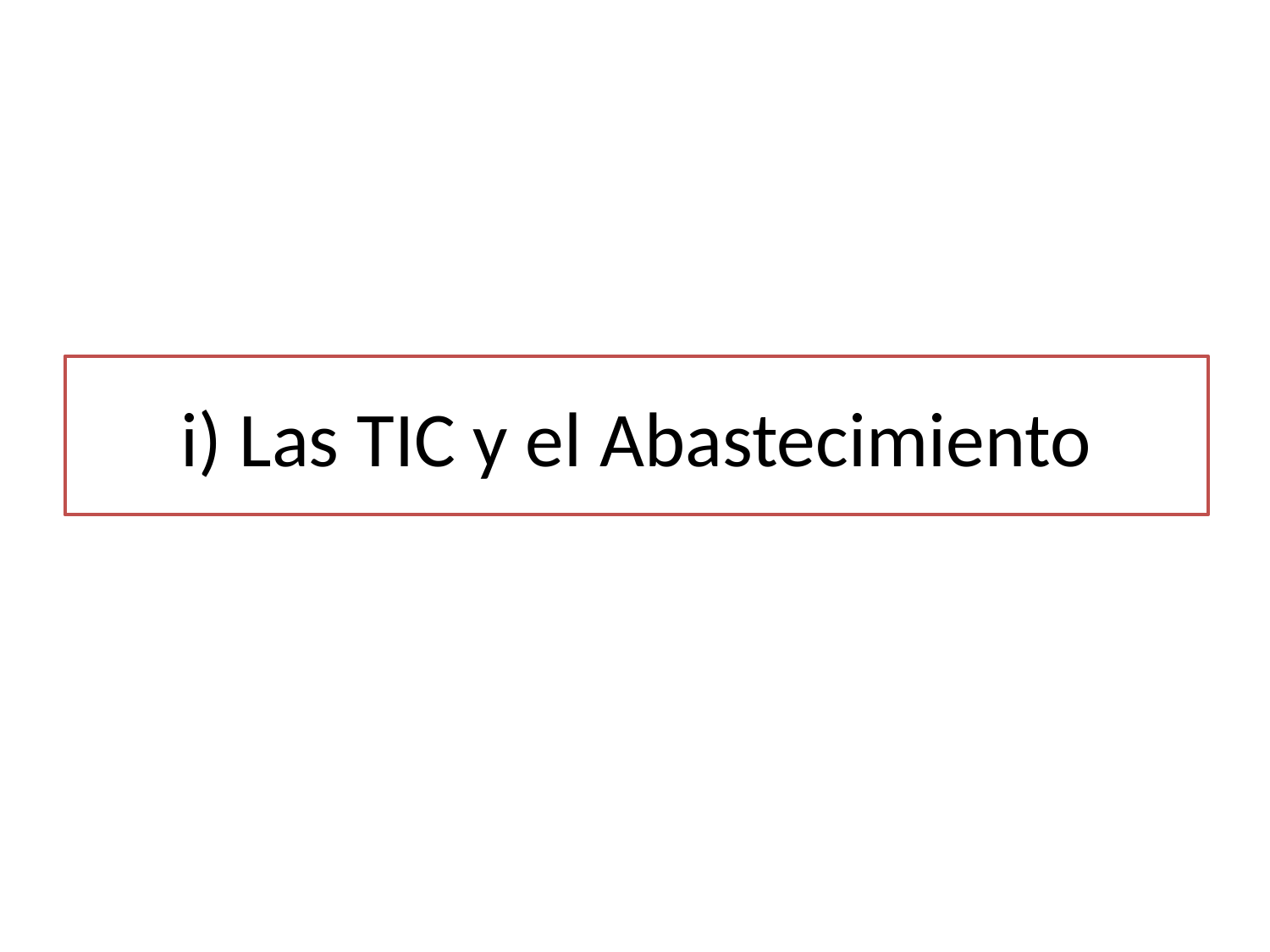

# i) Las TIC y el Abastecimiento